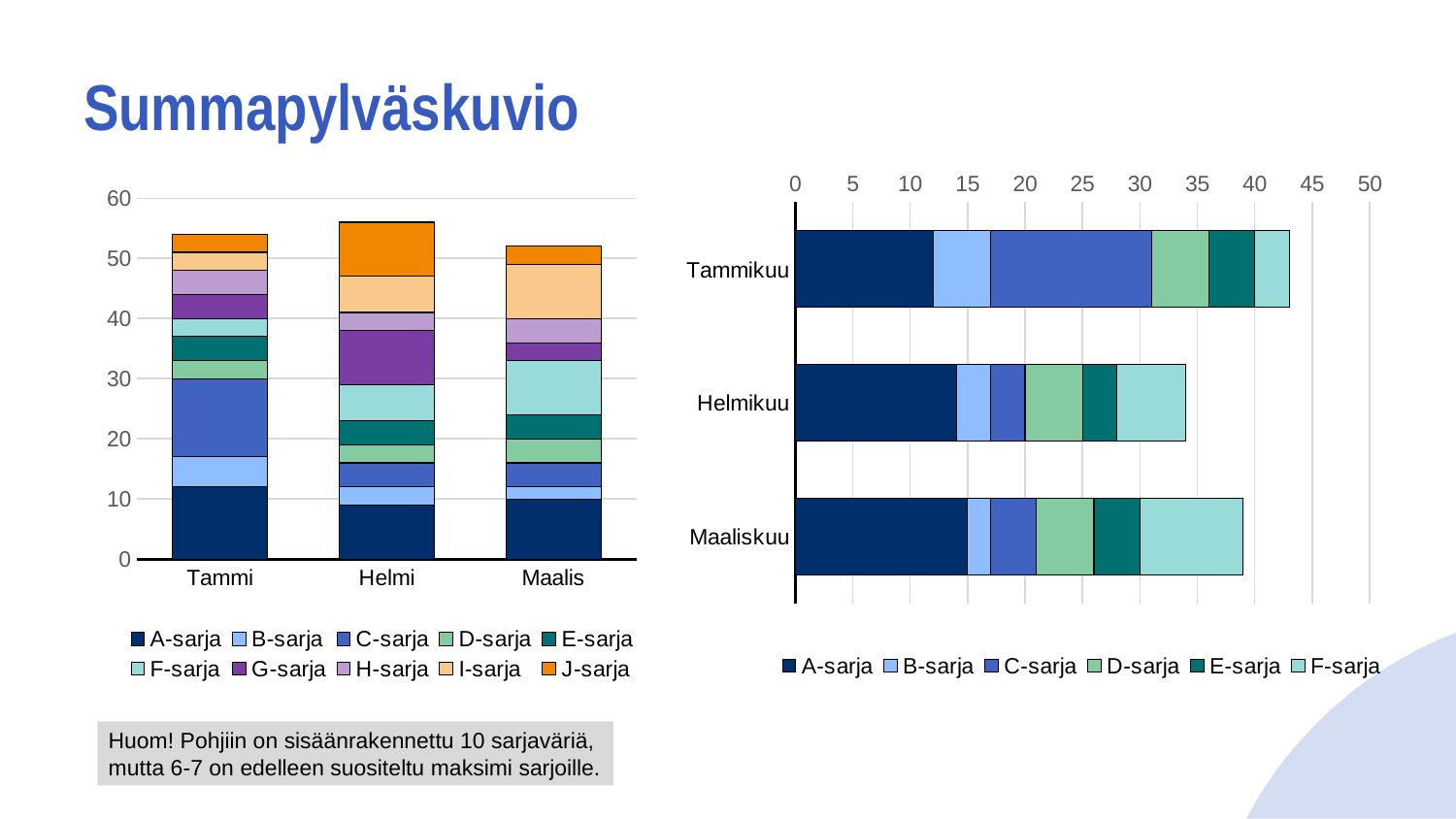

# Summapylväskuvio

### Chart

| Category | A-sarja | B-sarja | C-sarja | D-sarja | E-sarja | F-sarja |
|---|---|---|---|---|---|---|
| Tammikuu | 12.0 | 5.0 | 14.0 | 5.0 | 4.0 | 3.0 |
| Helmikuu | 14.0 | 3.0 | 3.0 | 5.0 | 3.0 | 6.0 |
| Maaliskuu | 15.0 | 2.0 | 4.0 | 5.0 | 4.0 | 9.0 |

### Chart

| Category | A-sarja | B-sarja | C-sarja | D-sarja | E-sarja | F-sarja | G-sarja | H-sarja | I-sarja | J-sarja |
|---|---|---|---|---|---|---|---|---|---|---|
|  Tammi  | 12.0 | 5.0 | 13.0 | 3.0 | 4.0 | 3.0 | 4.0 | 4.0 | 3.0 | 3.0 |
|  Helmi  | 9.0 | 3.0 | 4.0 | 3.0 | 4.0 | 6.0 | 9.0 | 3.0 | 6.0 | 9.0 |
|  Maalis  | 10.0 | 2.0 | 4.0 | 4.0 | 4.0 | 9.0 | 3.0 | 4.0 | 9.0 | 3.0 |
Huom! Pohjiin on sisäänrakennettu 10 sarjaväriä, mutta 6-7 on edelleen suositeltu maksimi sarjoille.